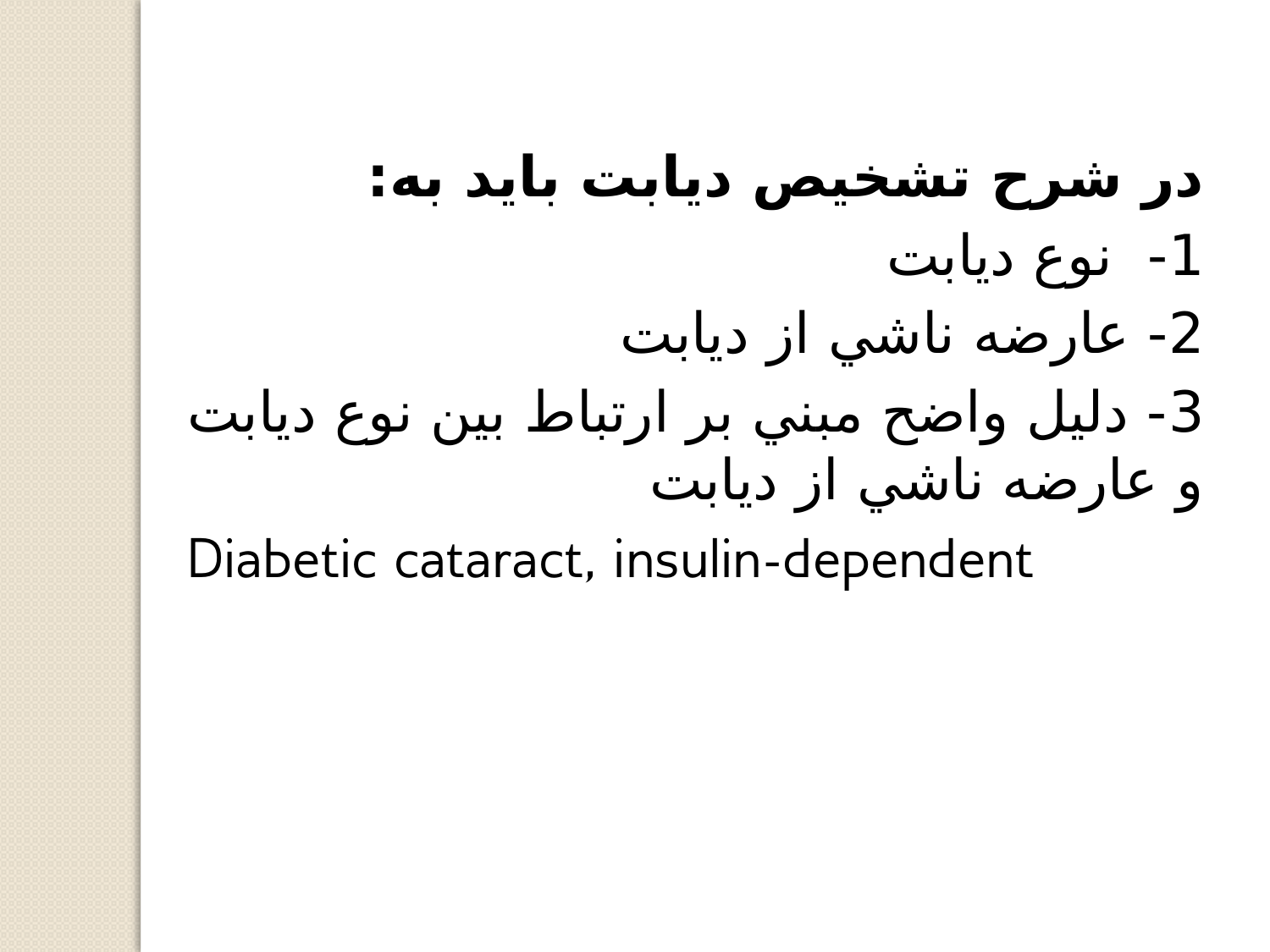

در شرح تشخيص ديابت بايد به:
1-  نوع ديابت
2- عارضه ناشي از ديابت
3- دليل واضح مبني بر ارتباط بين نوع ديابت و عارضه ناشي از ديابت
Diabetic cataract, insulin-dependent